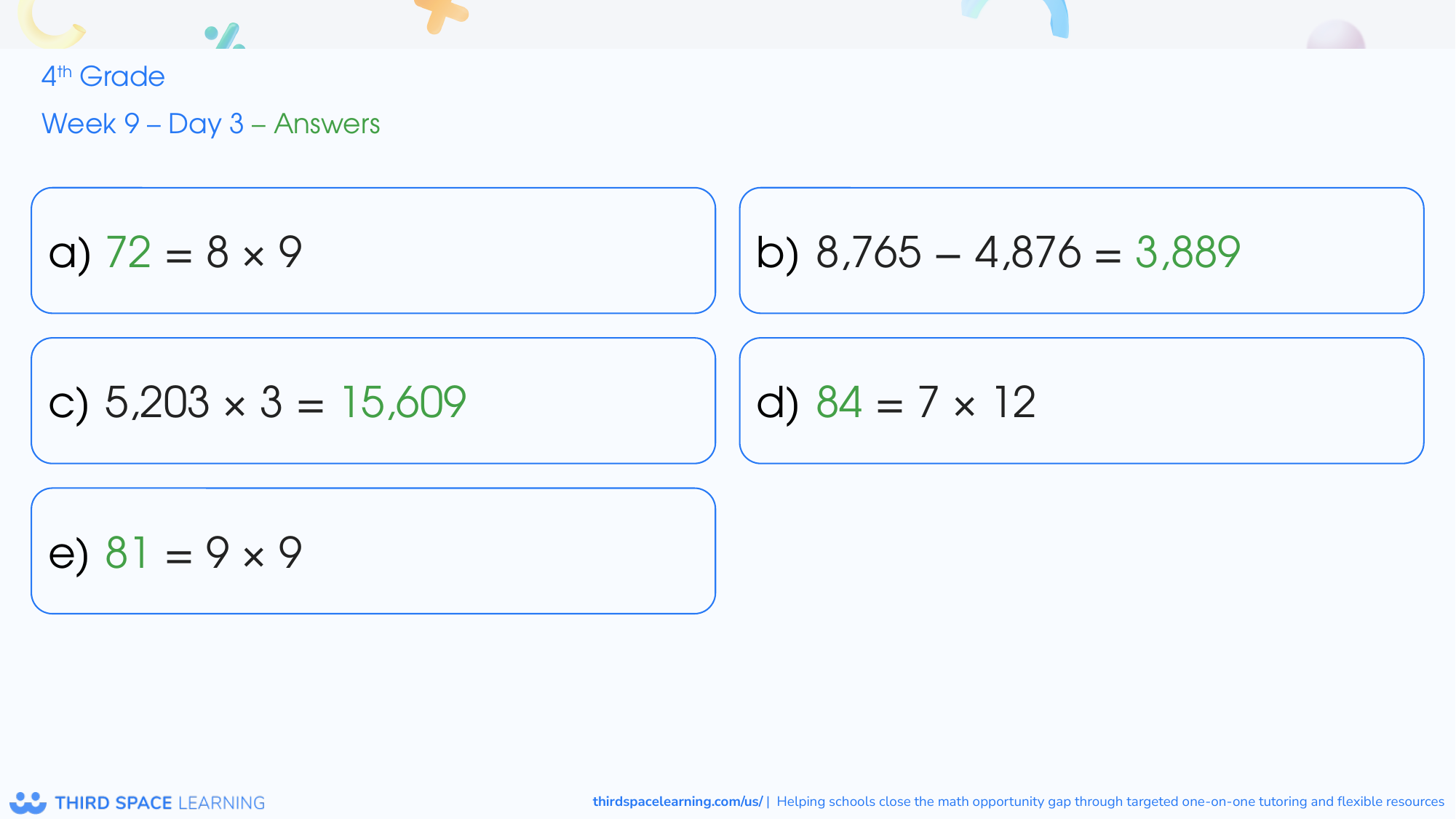

4th Grade
Week 9 – Day 3 – Answers
72 = 8 × 9
8,765 − 4,876 = 3,889
5,203 × 3 = 15,609
84 = 7 × 12
81 = 9 × 9